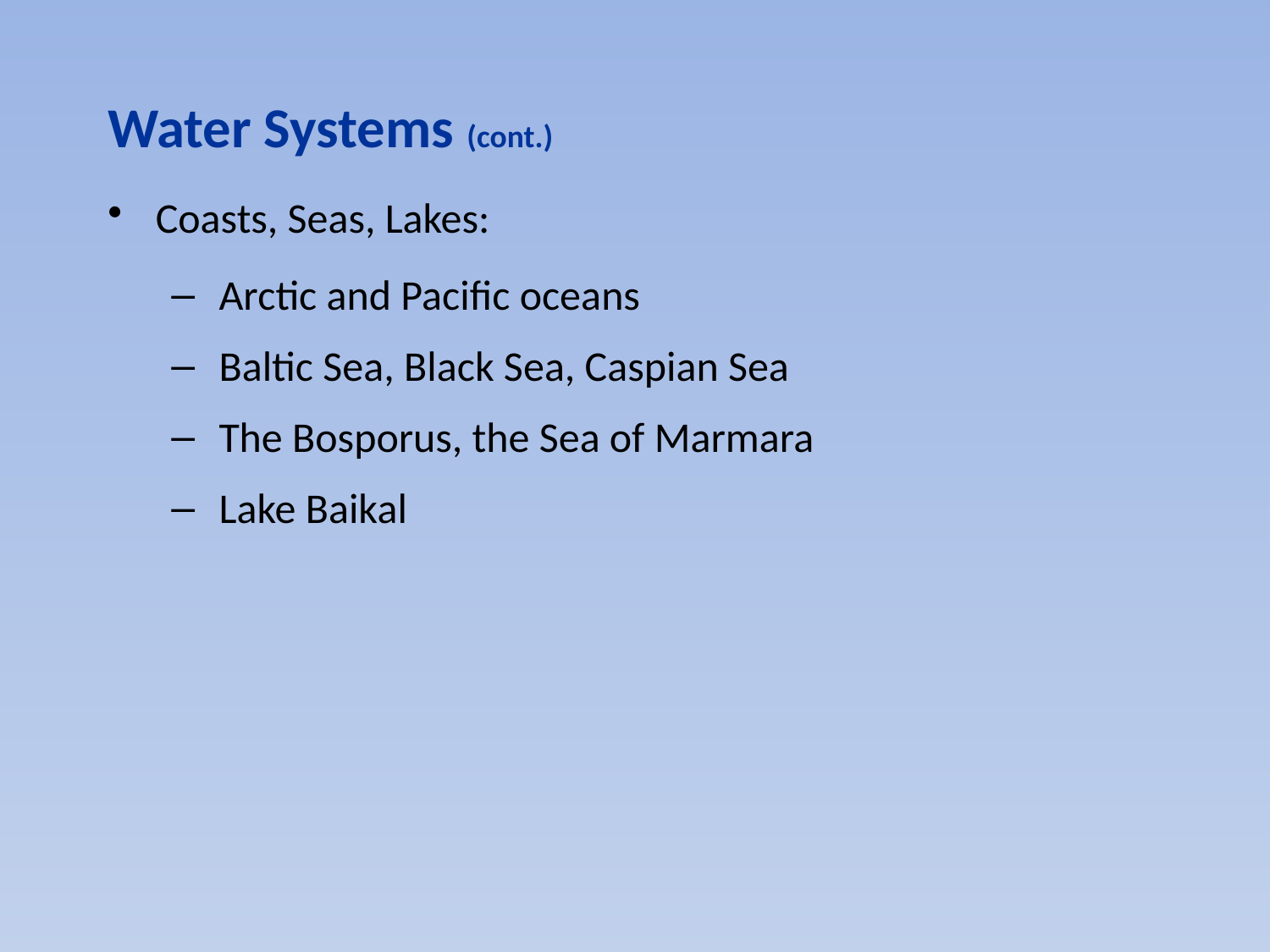

#
Water Systems (cont.)
Coasts, Seas, Lakes:
Arctic and Pacific oceans
Baltic Sea, Black Sea, Caspian Sea
The Bosporus, the Sea of Marmara
Lake Baikal